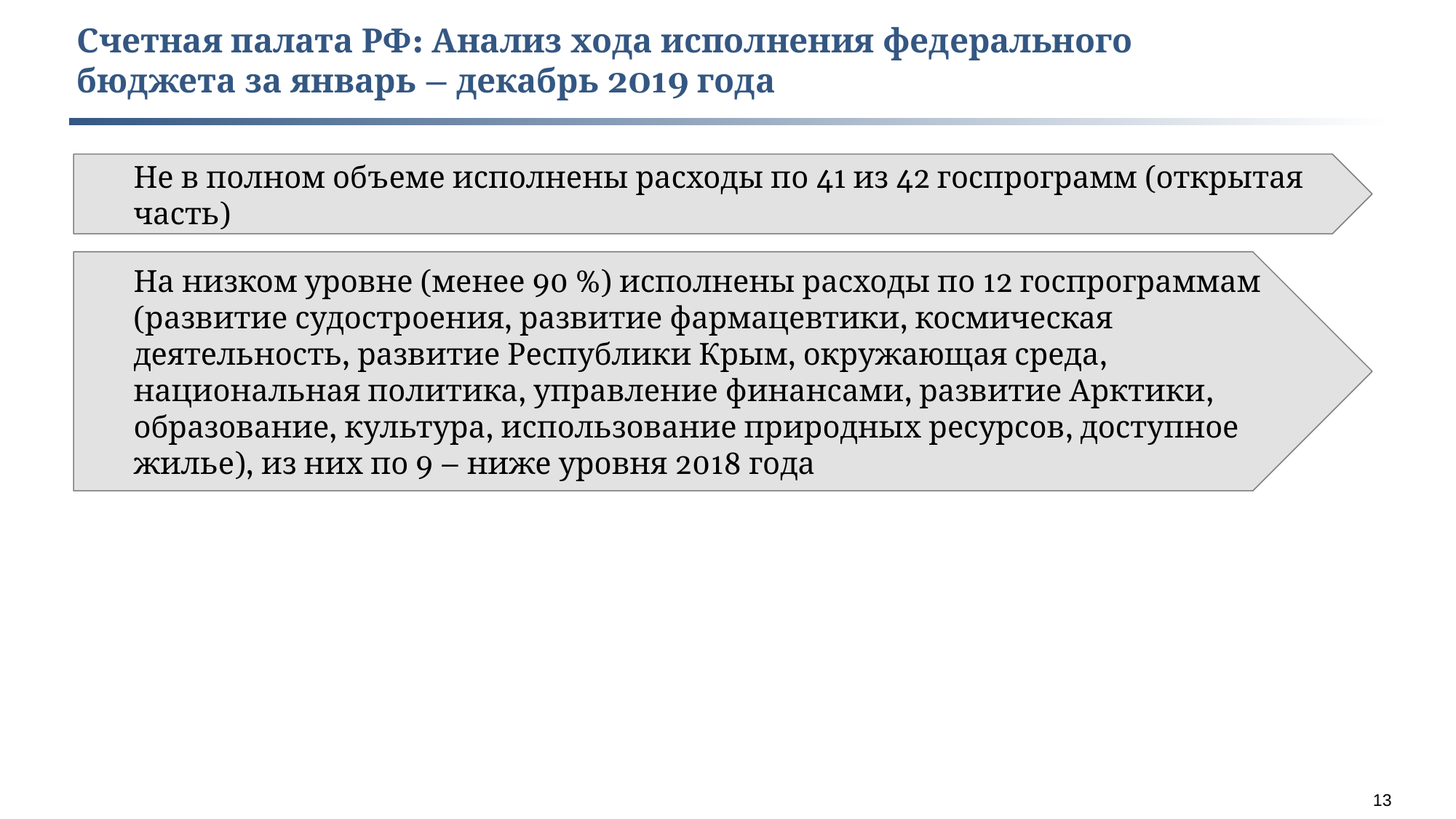

Счетная палата РФ: Анализ хода исполнения федерального бюджета за январь – декабрь 2019 года
Не в полном объеме исполнены расходы по 41 из 42 госпрограмм (открытая часть)
На низком уровне (менее 90 %) исполнены расходы по 12 госпрограммам (развитие судостроения, развитие фармацевтики, космическая деятельность, развитие Республики Крым, окружающая среда, национальная политика, управление финансами, развитие Арктики, образование, культура, использование природных ресурсов, доступное жилье), из них по 9 – ниже уровня 2018 года